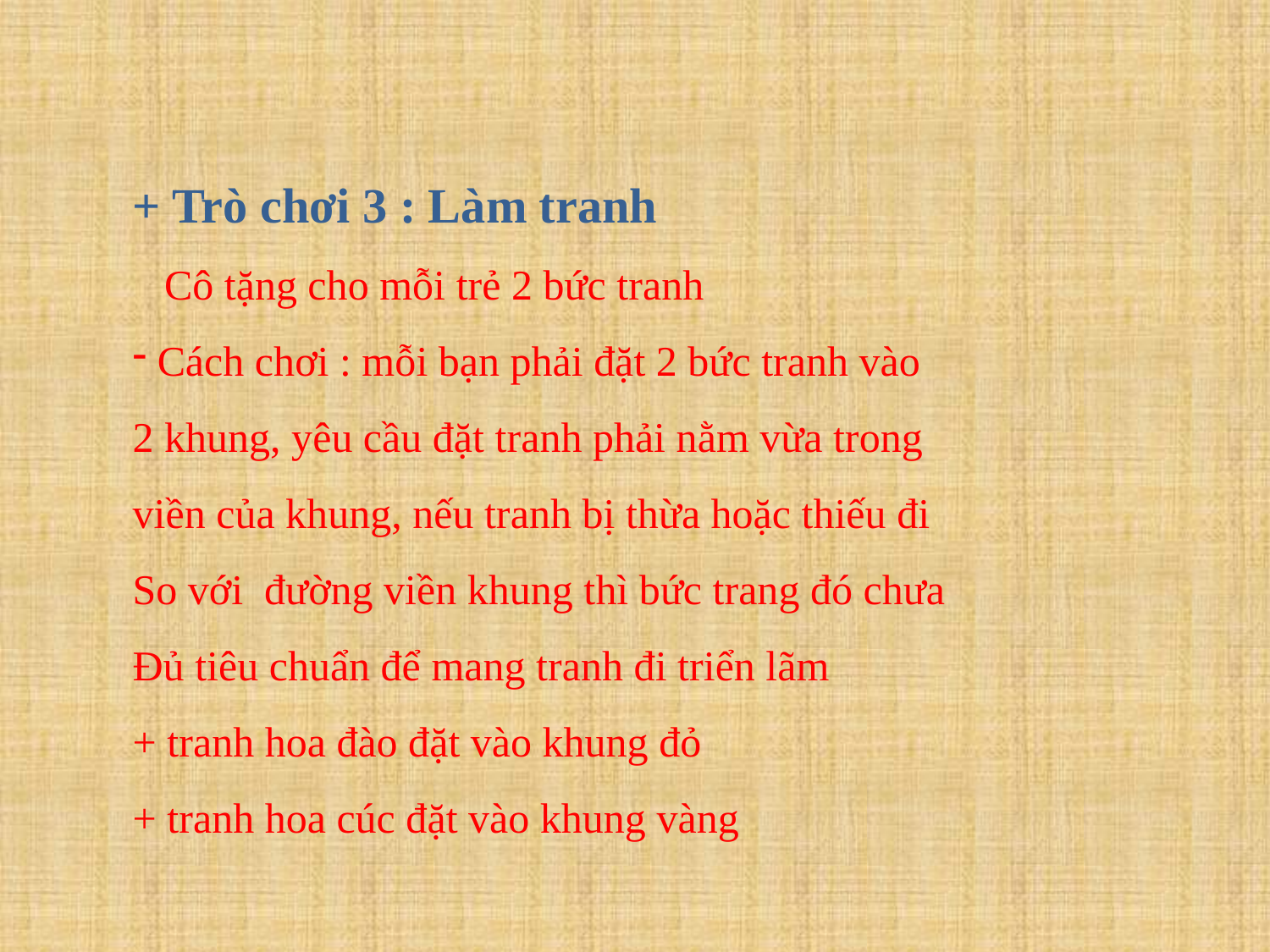

+ Trò chơi 3 : Làm tranh
   Cô tặng cho mỗi trẻ 2 bức tranh
 Cách chơi : mỗi bạn phải đặt 2 bức tranh vào
2 khung, yêu cầu đặt tranh phải nằm vừa trong
viền của khung, nếu tranh bị thừa hoặc thiếu đi
So với  đường viền khung thì bức trang đó chưa
Đủ tiêu chuẩn để mang tranh đi triển lãm
+ tranh hoa đào đặt vào khung đỏ
+ tranh hoa cúc đặt vào khung vàng